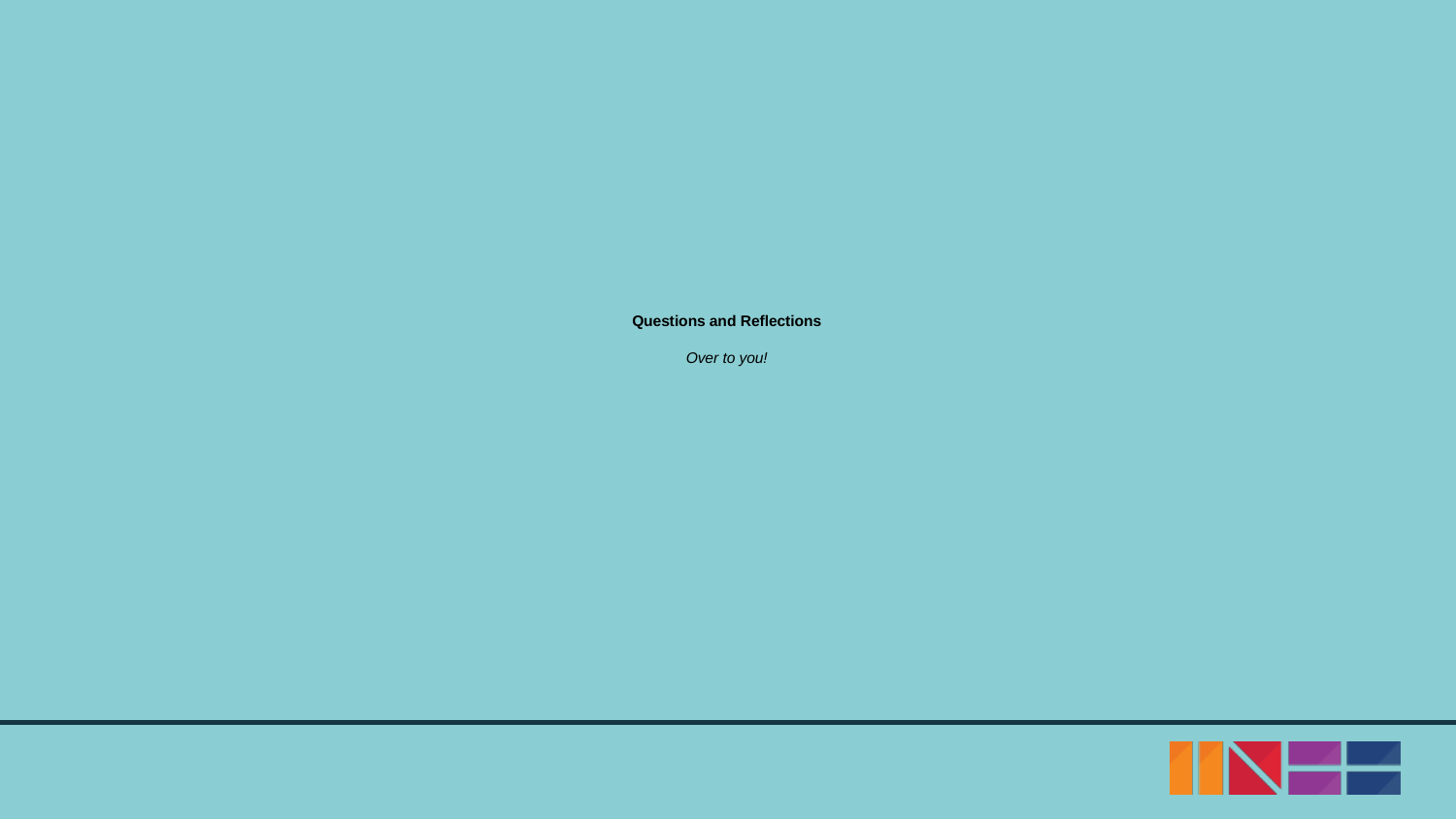

# Questions and Reflections

Over to you!